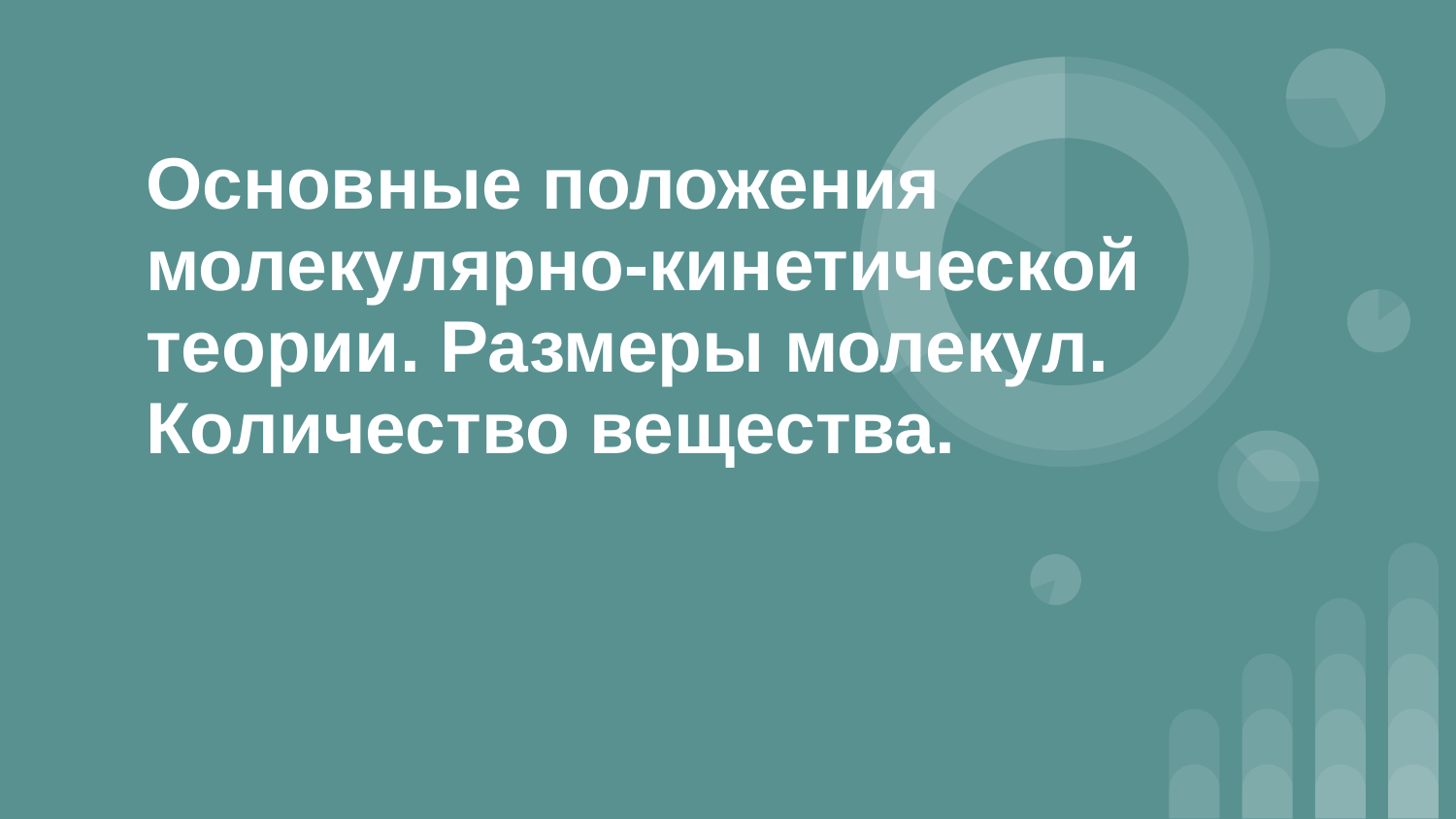

# Основные положения молекулярно-кинетической теории. Размеры молекул. Количество вещества.